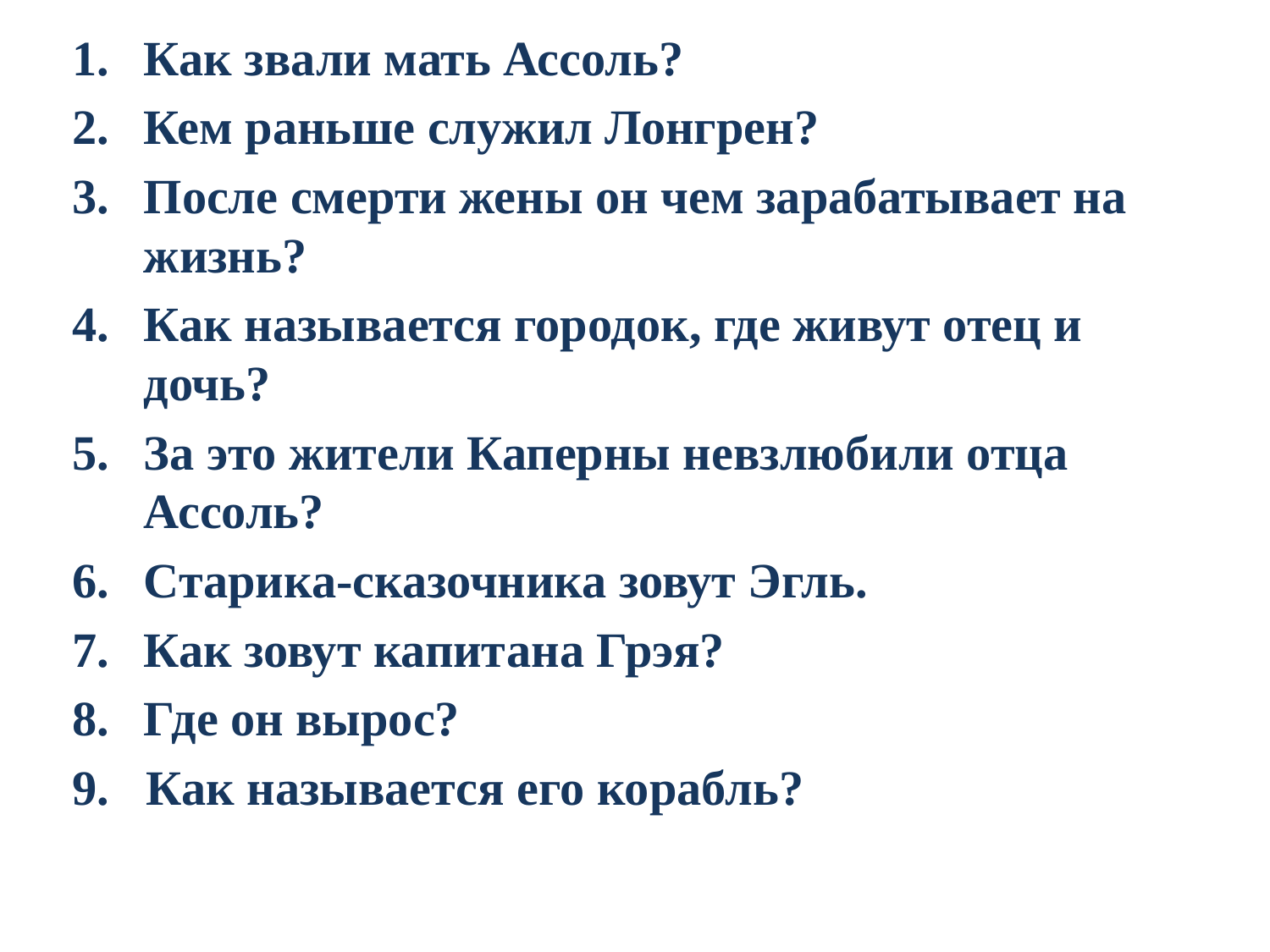

Как звали мать Ассоль?
Кем раньше служил Лонгрен?
После смерти жены он чем зарабатывает на жизнь?
Как называется городок, где живут отец и дочь?
За это жители Каперны невзлюбили отца Ассоль?
Старика-сказочника зовут Эгль.
Как зовут капитана Грэя?
Где он вырос?
9.   Как называется его корабль?